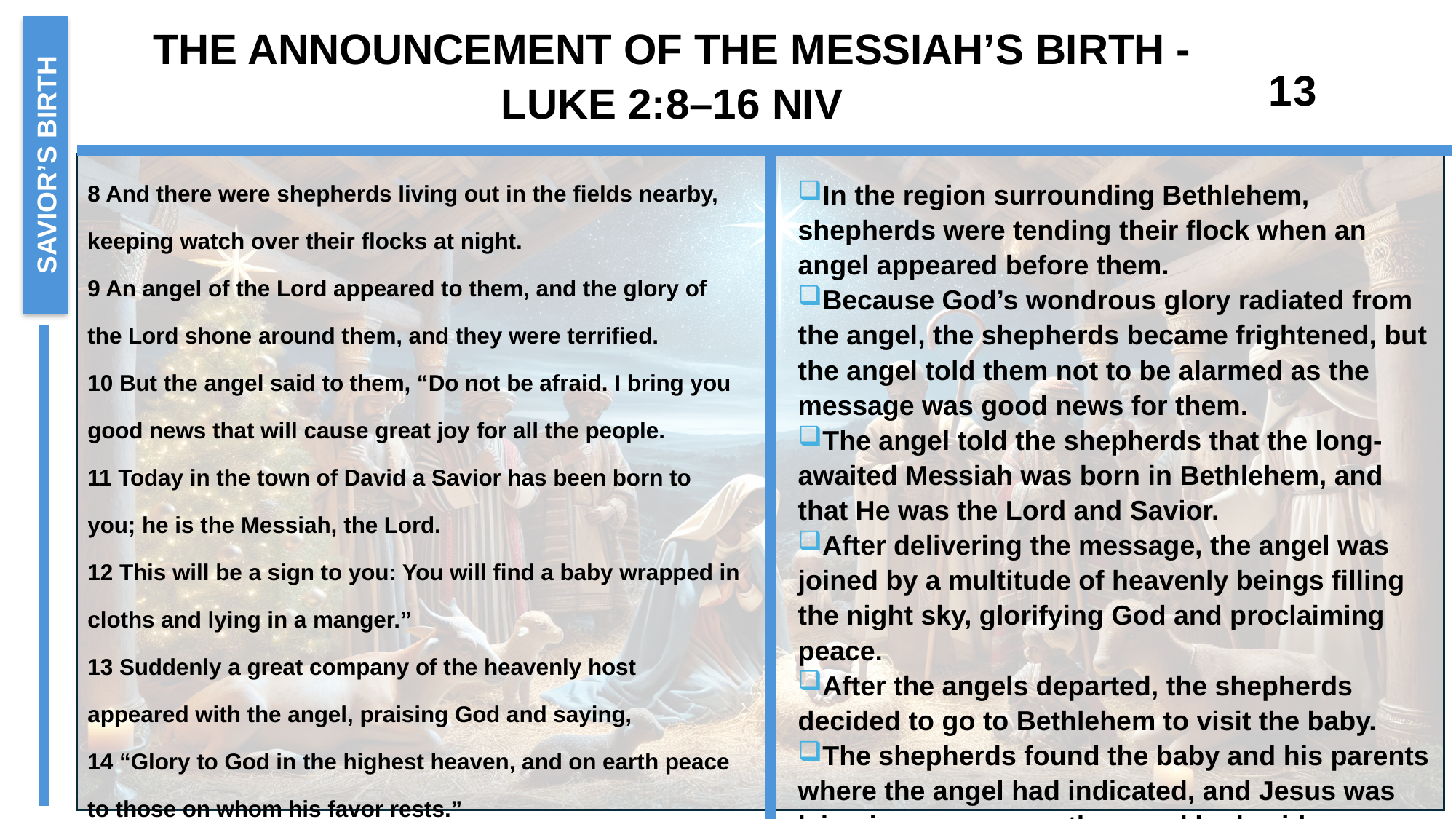

# The Announcement of the Messiah’s Birth - Luke 2:8–16 NIV
13
Savior’s Birth

8 And there were shepherds living out in the fields nearby, keeping watch over their flocks at night.
9 An angel of the Lord appeared to them, and the glory of the Lord shone around them, and they were terrified.
10 But the angel said to them, “Do not be afraid. I bring you good news that will cause great joy for all the people.
11 Today in the town of David a Savior has been born to you; he is the Messiah, the Lord.
12 This will be a sign to you: You will find a baby wrapped in cloths and lying in a manger.”
13 Suddenly a great company of the heavenly host appeared with the angel, praising God and saying,
14 “Glory to God in the highest heaven, and on earth peace to those on whom his favor rests.”
15 When the angels had left them and gone into heaven, the shepherds said to one another, “Let’s go to Bethlehem and see this thing that has happened, which the Lord has told us about.”
16 So they hurried off and found Mary and Joseph, and the baby, who was lying in the manger.
In the region surrounding Bethlehem, shepherds were tending their flock when an angel appeared before them.
Because God’s wondrous glory radiated from the angel, the shepherds became frightened, but the angel told them not to be alarmed as the message was good news for them.
The angel told the shepherds that the long-awaited Messiah was born in Bethlehem, and that He was the Lord and Savior.
After delivering the message, the angel was joined by a multitude of heavenly beings filling the night sky, glorifying God and proclaiming peace.
After the angels departed, the shepherds decided to go to Bethlehem to visit the baby.
The shepherds found the baby and his parents where the angel had indicated, and Jesus was lying in a manger as the angel had said.